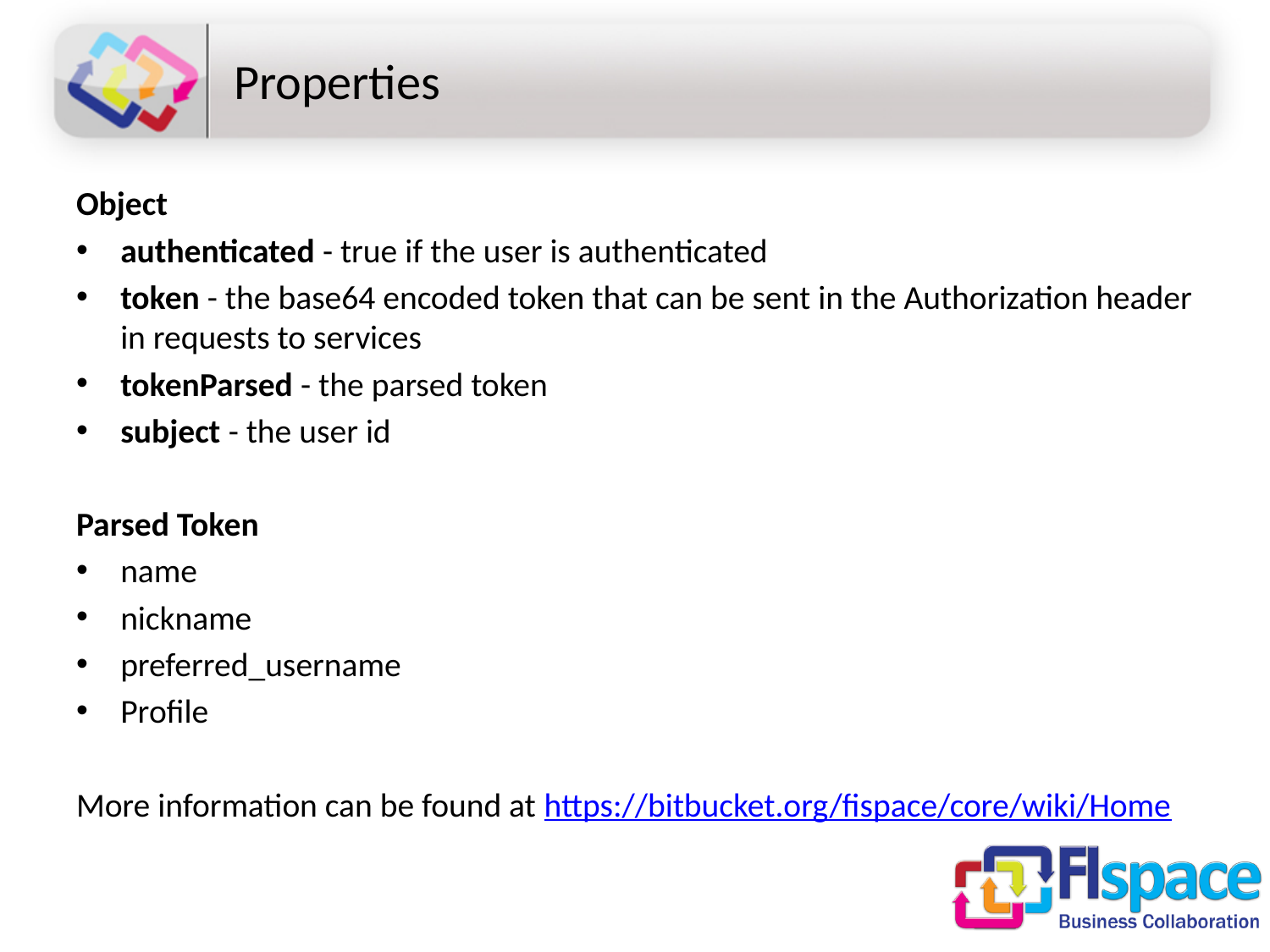

# Properties
Object
authenticated - true if the user is authenticated
token - the base64 encoded token that can be sent in the Authorization header in requests to services
tokenParsed - the parsed token
subject - the user id

Parsed Token
name
nickname
preferred_username
Profile

More information can be found at https://bitbucket.org/fispace/core/wiki/Home